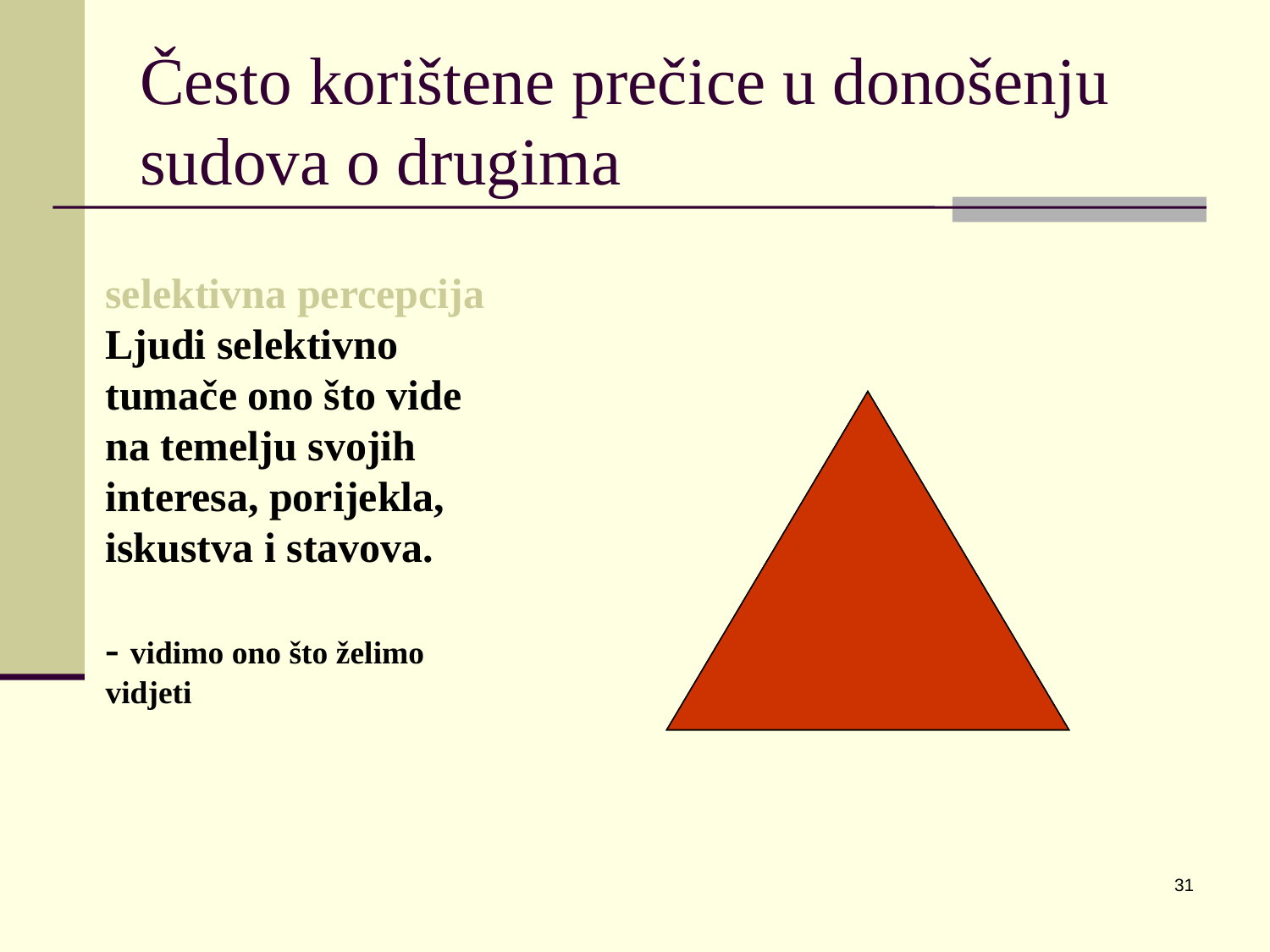

# Često korištene prečice u donošenju sudova o drugima
selektivna percepcija
Ljudi selektivno tumače ono što vide na temelju svojih interesa, porijekla, iskustva i stavova.

- vidimo ono što želimo vidjeti

31